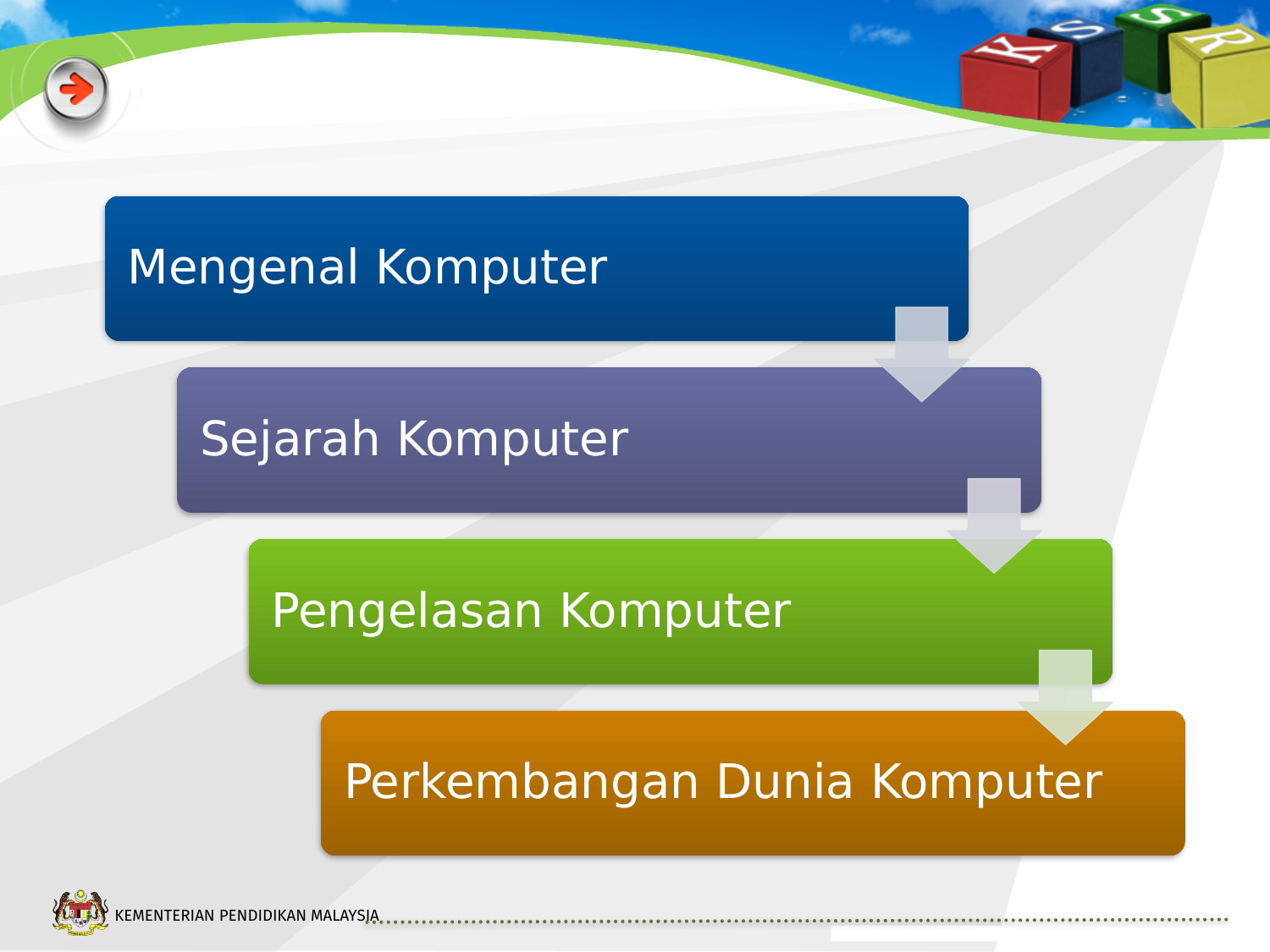

Mengenal Komputer
Sejarah Komputer
Pengelasan Komputer
Perkembangan Dunia Komputer